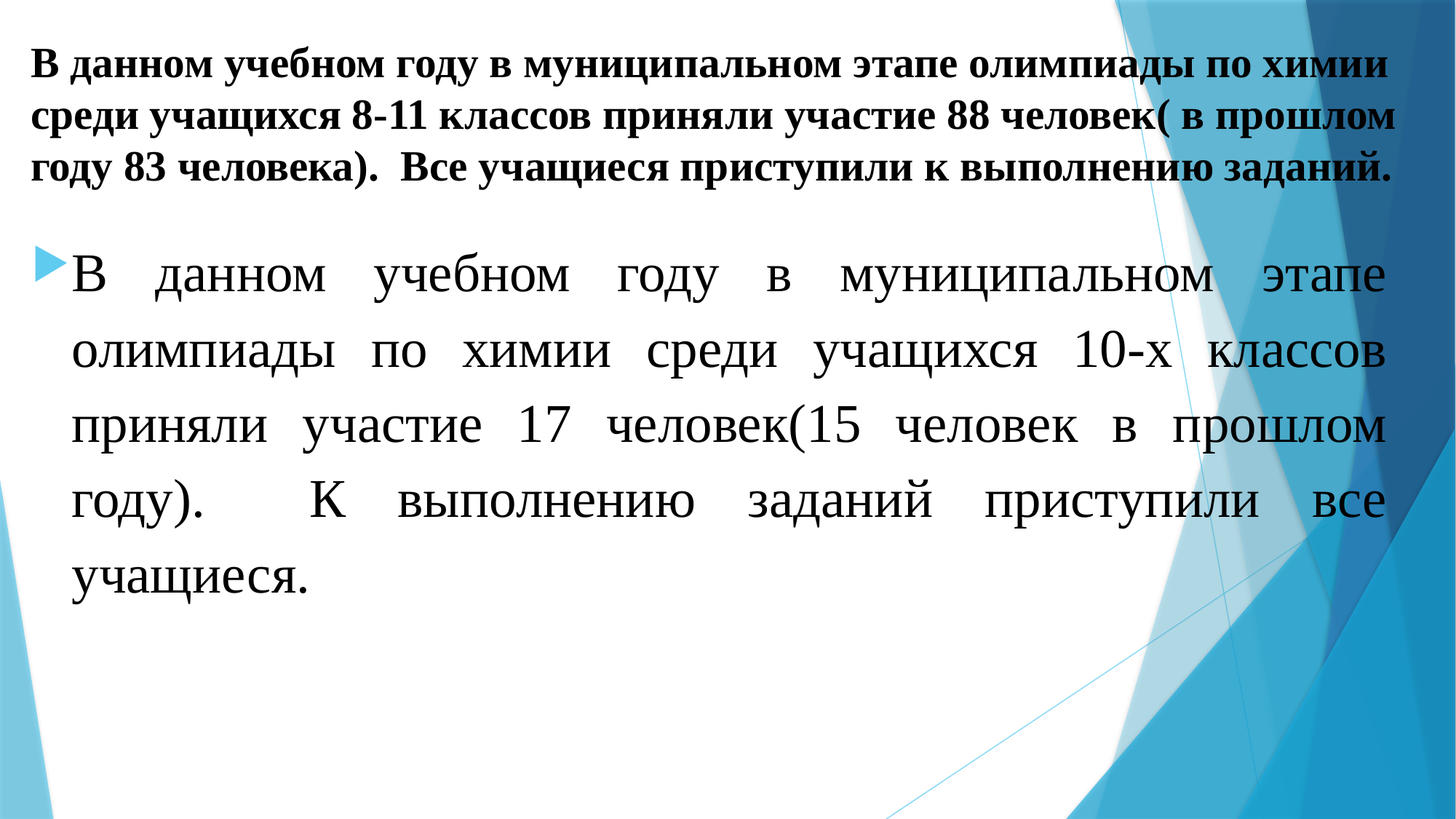

# В данном учебном году в муниципальном этапе олимпиады по химии среди учащихся 8-11 классов приняли участие 88 человек( в прошлом году 83 человека).  Все учащиеся приступили к выполнению заданий.
В данном учебном году в муниципальном этапе олимпиады по химии среди учащихся 10-х классов приняли участие 17 человек(15 человек в прошлом году).  К выполнению заданий приступили все учащиеся.